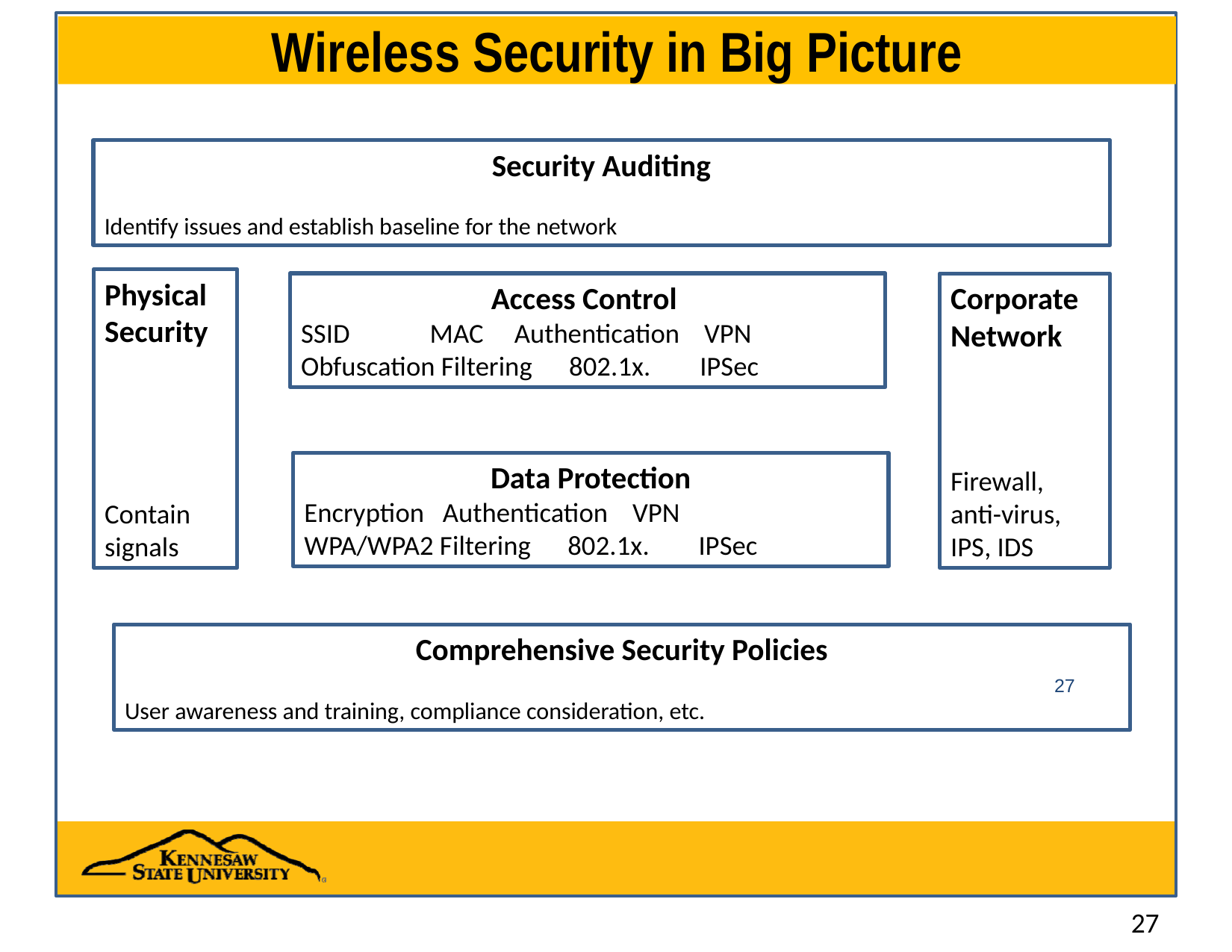

# Wireless Security in Big Picture
Security Auditing

Identify issues and establish baseline for the network
Physical
Security

Contain
signals
Corporate Network

Firewall, anti-virus, IPS, IDS
Access Control
SSID             MAC     Authentication    VPN
Obfuscation Filtering      802.1x.        IPSec
Data Protection
Encryption   Authentication    VPN
WPA/WPA2 Filtering      802.1x.        IPSec
Comprehensive Security Policies

User awareness and training, compliance consideration, etc.
27